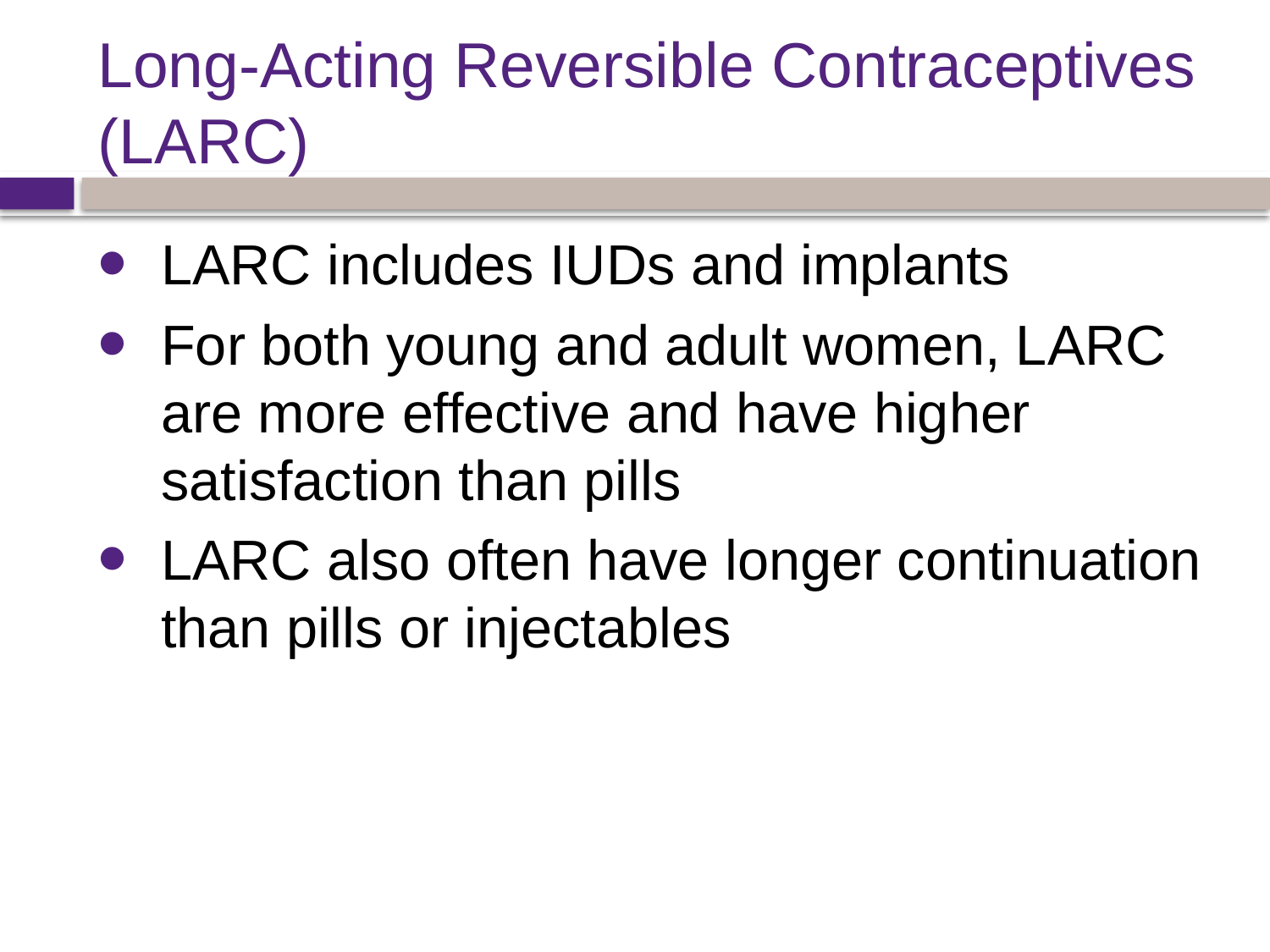

# Long-Acting Reversible Contraceptives (LARC)
LARC includes IUDs and implants
For both young and adult women, LARC are more effective and have higher satisfaction than pills
LARC also often have longer continuation than pills or injectables